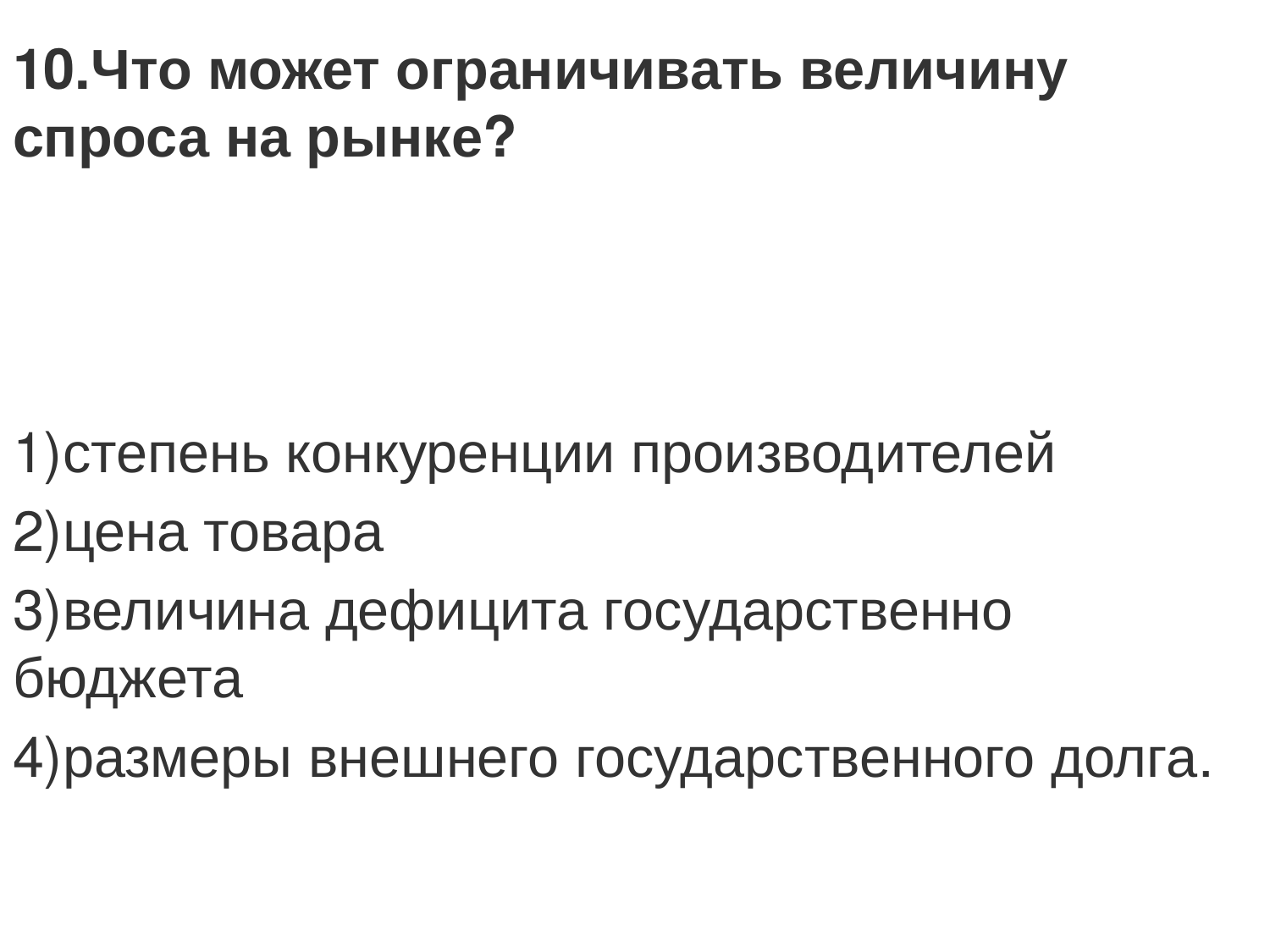

10.Что может ограничивать величину спроса на рынке?

1)степень конкуренции производителей
2)цена товара
3)величина дефицита государственно бюджета
4)размеры внешнего государственного долга.